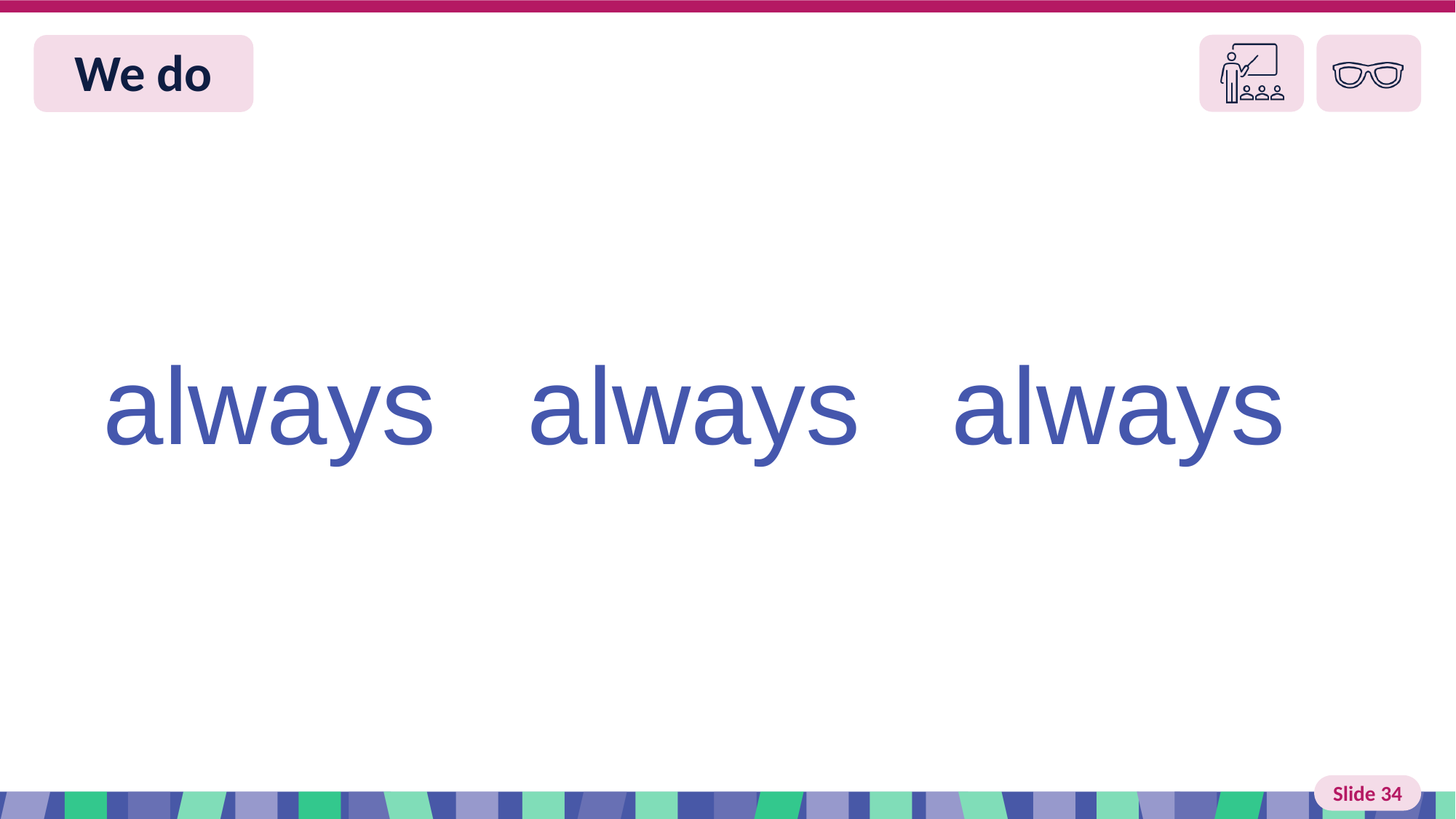

Slide 34 We do read
always   always   always